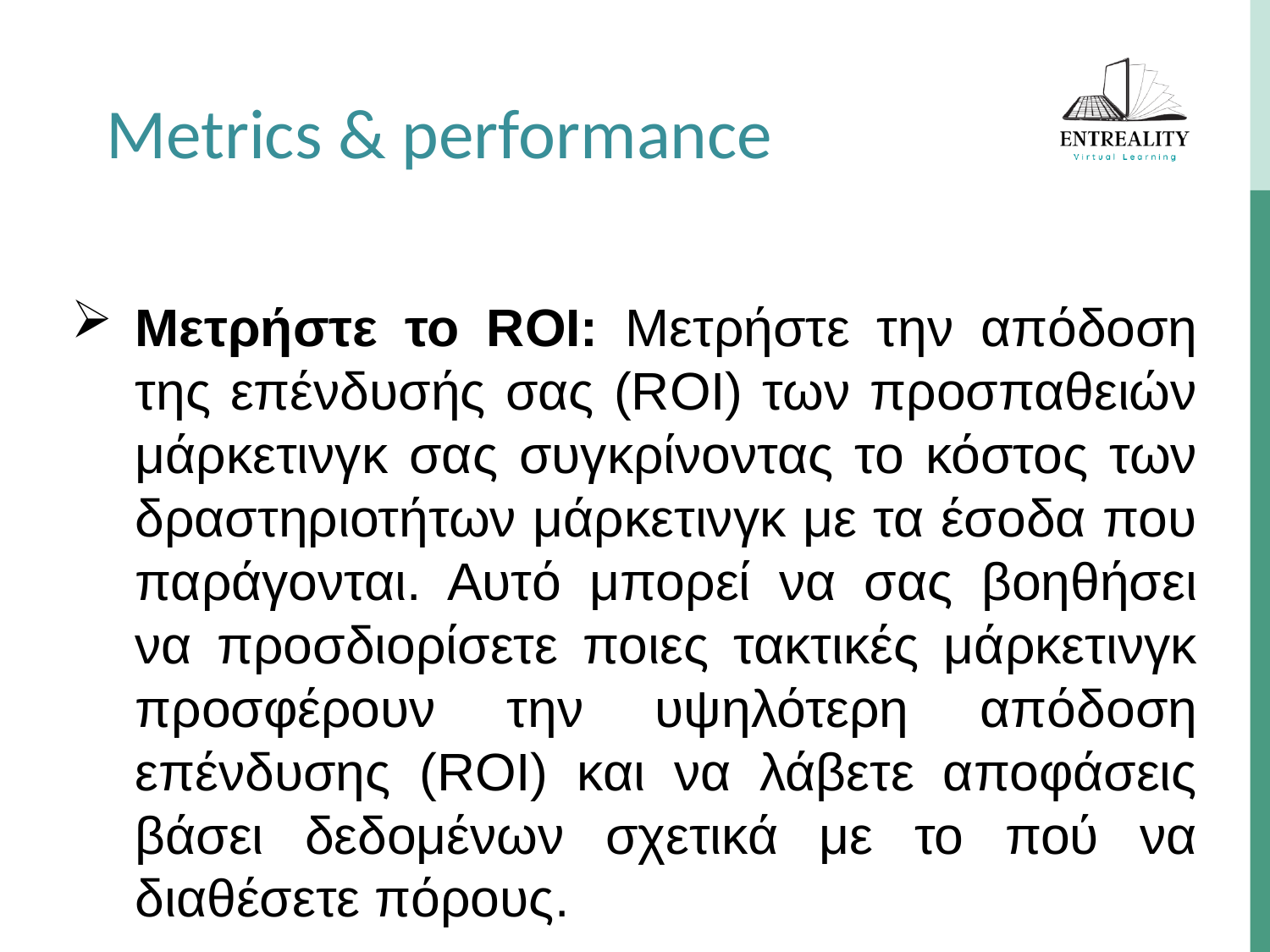

Metrics & performance

Μετρήστε το ROI: Μετρήστε την απόδοση της επένδυσής σας (ROI) των προσπαθειών μάρκετινγκ σας συγκρίνοντας το κόστος των δραστηριοτήτων μάρκετινγκ με τα έσοδα που παράγονται. Αυτό μπορεί να σας βοηθήσει να προσδιορίσετε ποιες τακτικές μάρκετινγκ προσφέρουν την υψηλότερη απόδοση επένδυσης (ROI) και να λάβετε αποφάσεις βάσει δεδομένων σχετικά με το πού να διαθέσετε πόρους.